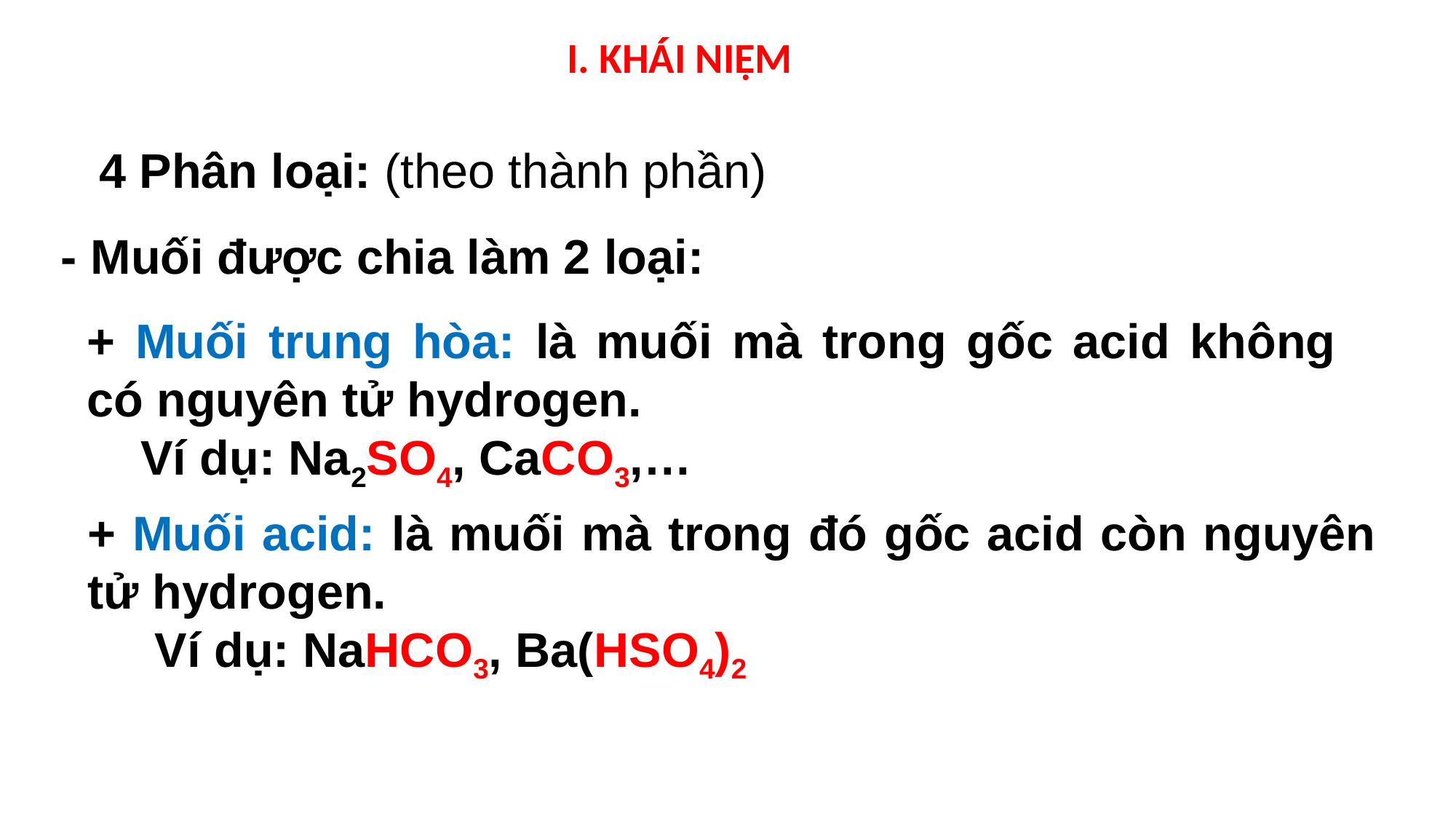

I. KHÁI NIỆM
4 Phân loại: (theo thành phần)
- Muối được chia làm 2 loại:
+ Muối trung hòa: là muối mà trong gốc acid không có nguyên tử hydrogen.
    Ví dụ: Na2SO4, CaCO3,…
+ Muối acid: là muối mà trong đó gốc acid còn nguyên tử hydrogen.
     Ví dụ: NaHCO3, Ba(HSO4)2